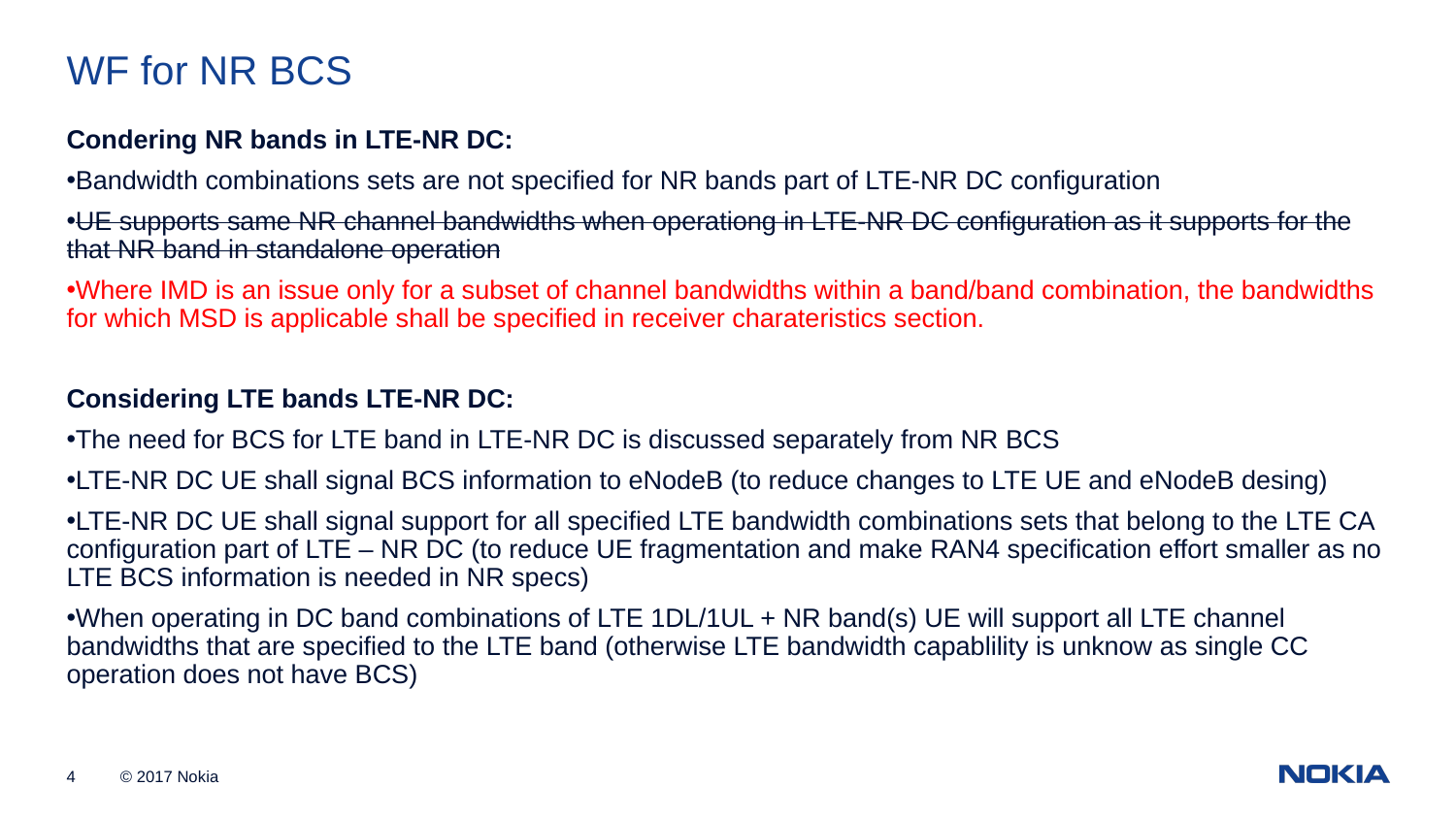

WF for NR BCS
Condering NR bands in LTE-NR DC:
Bandwidth combinations sets are not specified for NR bands part of LTE-NR DC configuration
UE supports same NR channel bandwidths when operationg in LTE-NR DC configuration as it supports for the that NR band in standalone operation
Where IMD is an issue only for a subset of channel bandwidths within a band/band combination, the bandwidths for which MSD is applicable shall be specified in receiver charateristics section.

Considering LTE bands LTE-NR DC:
The need for BCS for LTE band in LTE-NR DC is discussed separately from NR BCS
LTE-NR DC UE shall signal BCS information to eNodeB (to reduce changes to LTE UE and eNodeB desing)
LTE-NR DC UE shall signal support for all specified LTE bandwidth combinations sets that belong to the LTE CA configuration part of LTE – NR DC (to reduce UE fragmentation and make RAN4 specification effort smaller as no LTE BCS information is needed in NR specs)
When operating in DC band combinations of LTE 1DL/1UL + NR band(s) UE will support all LTE channel bandwidths that are specified to the LTE band (otherwise LTE bandwidth capablility is unknow as single CC operation does not have BCS)